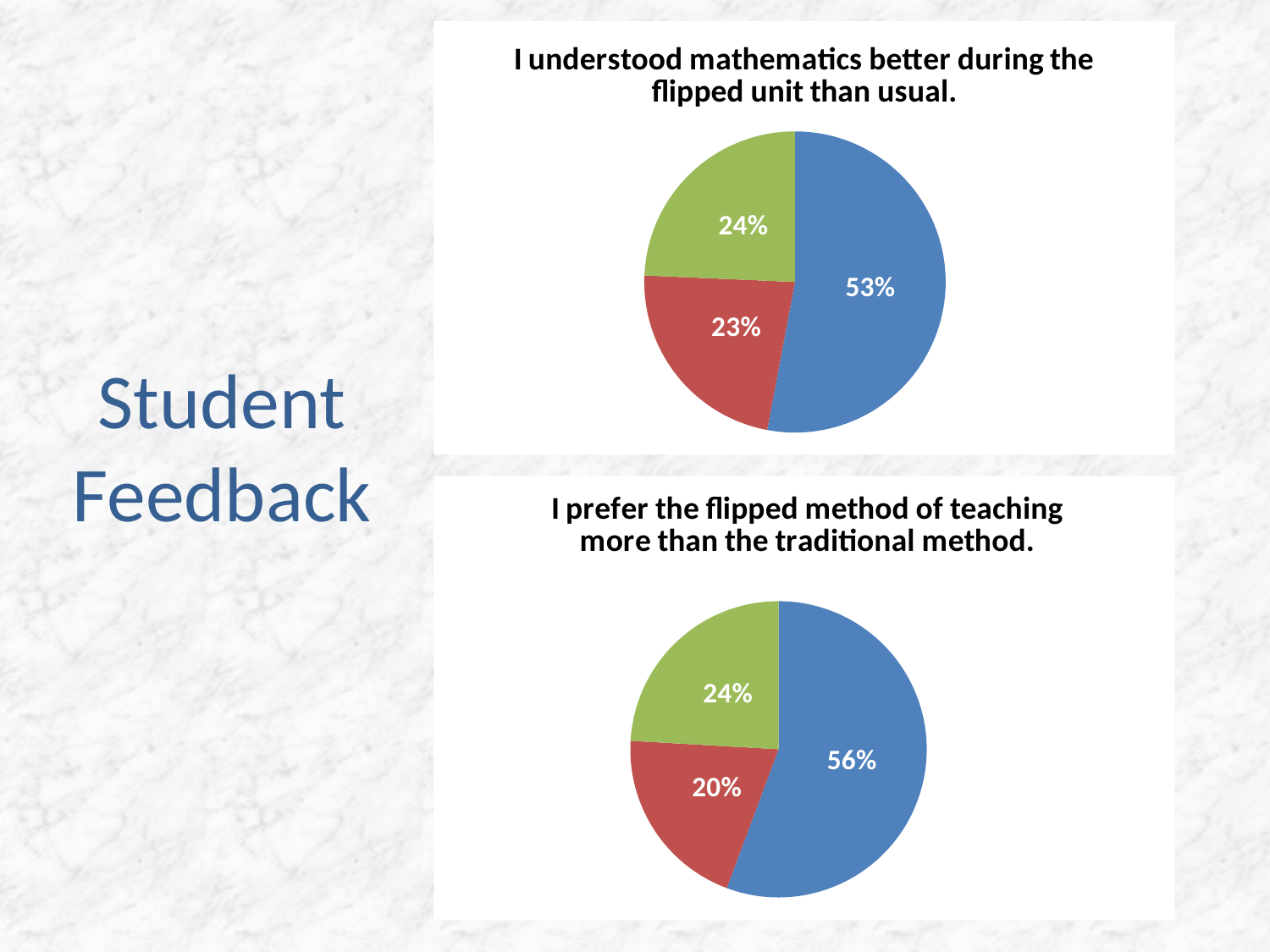

### Chart:

| Category | I understood mathematics better during the flipped unit than usual. |
|---|---|
# Student Feedback

### Chart:

| Category | I prefer the flipped method of teaching more than the traditional method. |
|---|---|